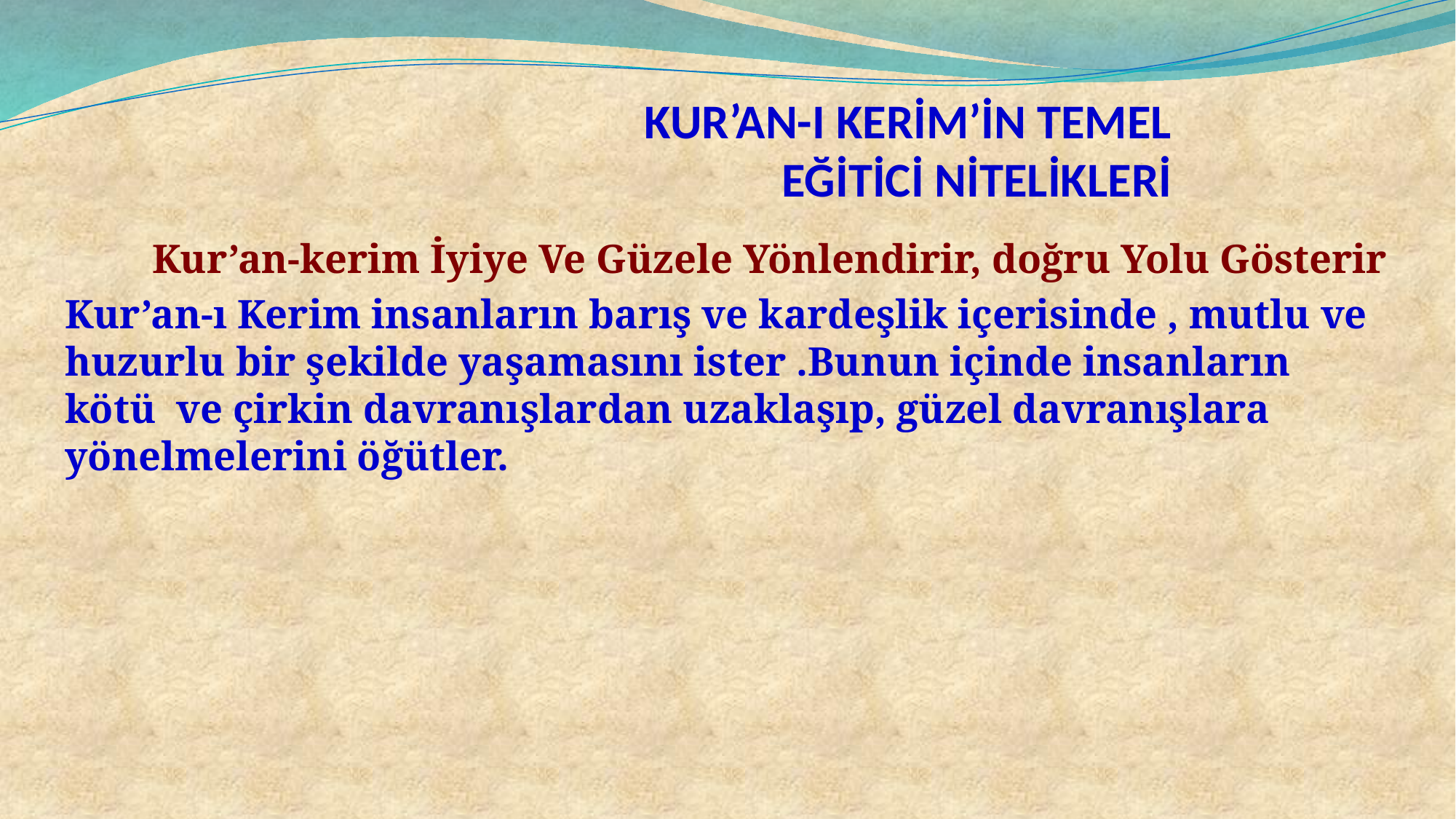

# KUR’AN-I KERİM’İN TEMEL EĞİTİCİ NİTELİKLERİ
Kur’an-kerim İyiye Ve Güzele Yönlendirir, doğru Yolu Gösterir
Kur’an-ı Kerim insanların barış ve kardeşlik içerisinde , mutlu ve huzurlu bir şekilde yaşamasını ister .Bunun içinde insanların kötü  ve çirkin davranışlardan uzaklaşıp, güzel davranışlara yönelmelerini öğütler.